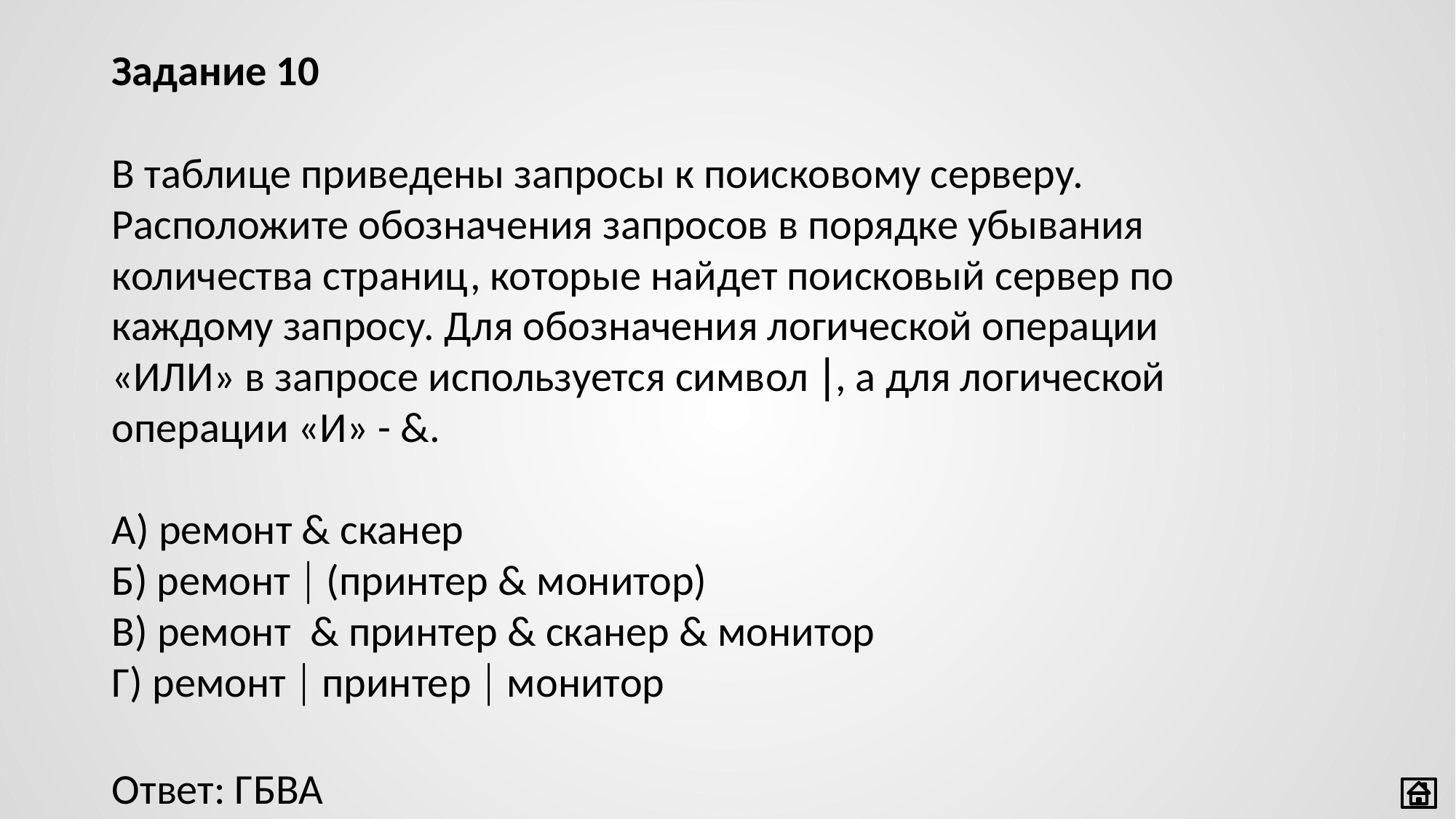

Задание 10
В таблице приведены запросы к поисковому серверу. Расположите обозначения запросов в порядке убывания количества страниц, которые найдет поисковый сервер по каждому запросу. Для обозначения логической операции «ИЛИ» в запросе используется символ |, а для логической операции «И» - &.

А) ремонт & сканер
Б) ремонт | (принтер & монитор)
В) ремонт  & принтер & сканер & монитор
Г) ремонт | принтер | монитор
Ответ: ГБВА